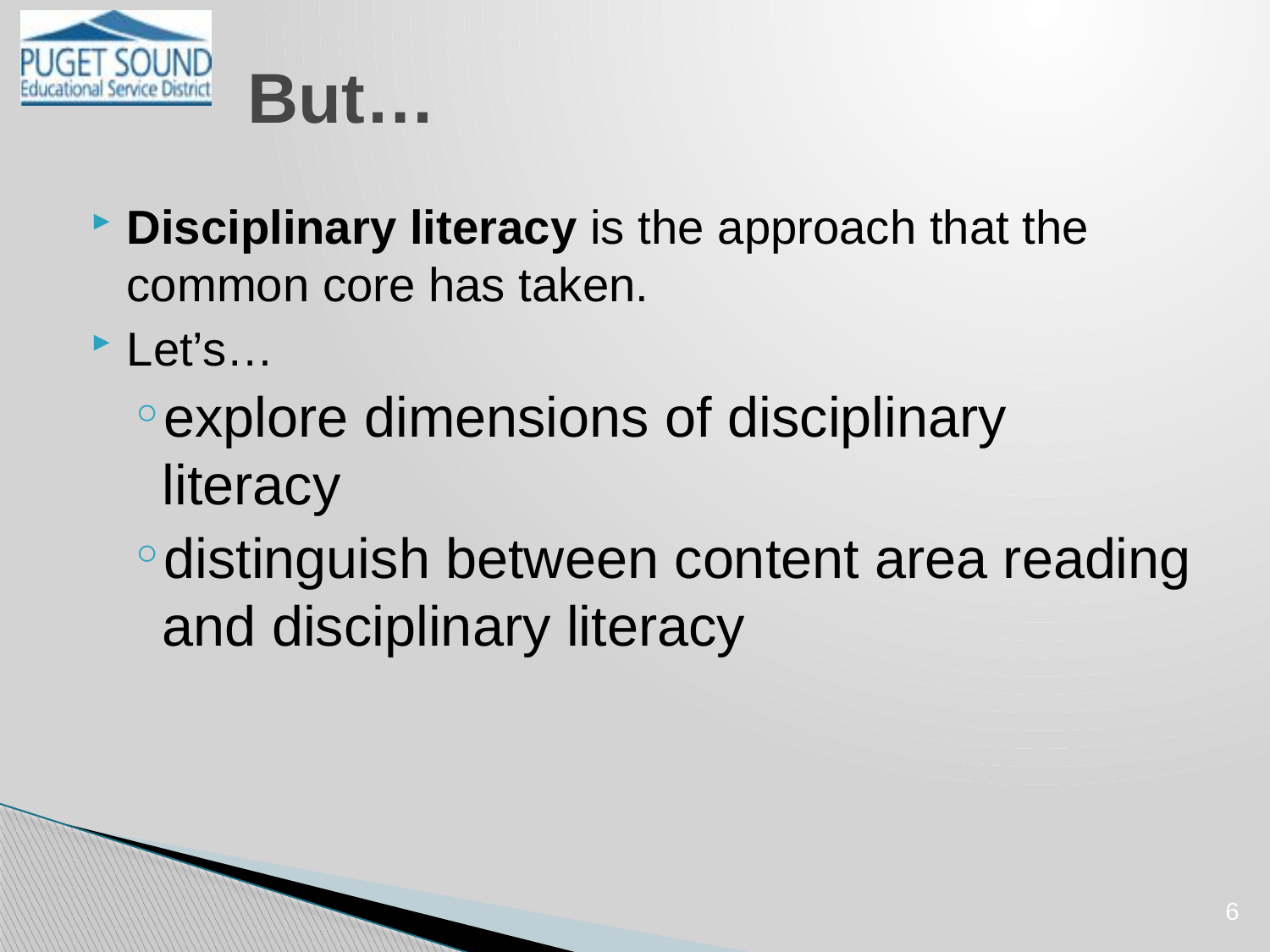

# But…
Disciplinary literacy is the approach that the common core has taken.
Let’s…
explore dimensions of disciplinary literacy
distinguish between content area reading and disciplinary literacy

6